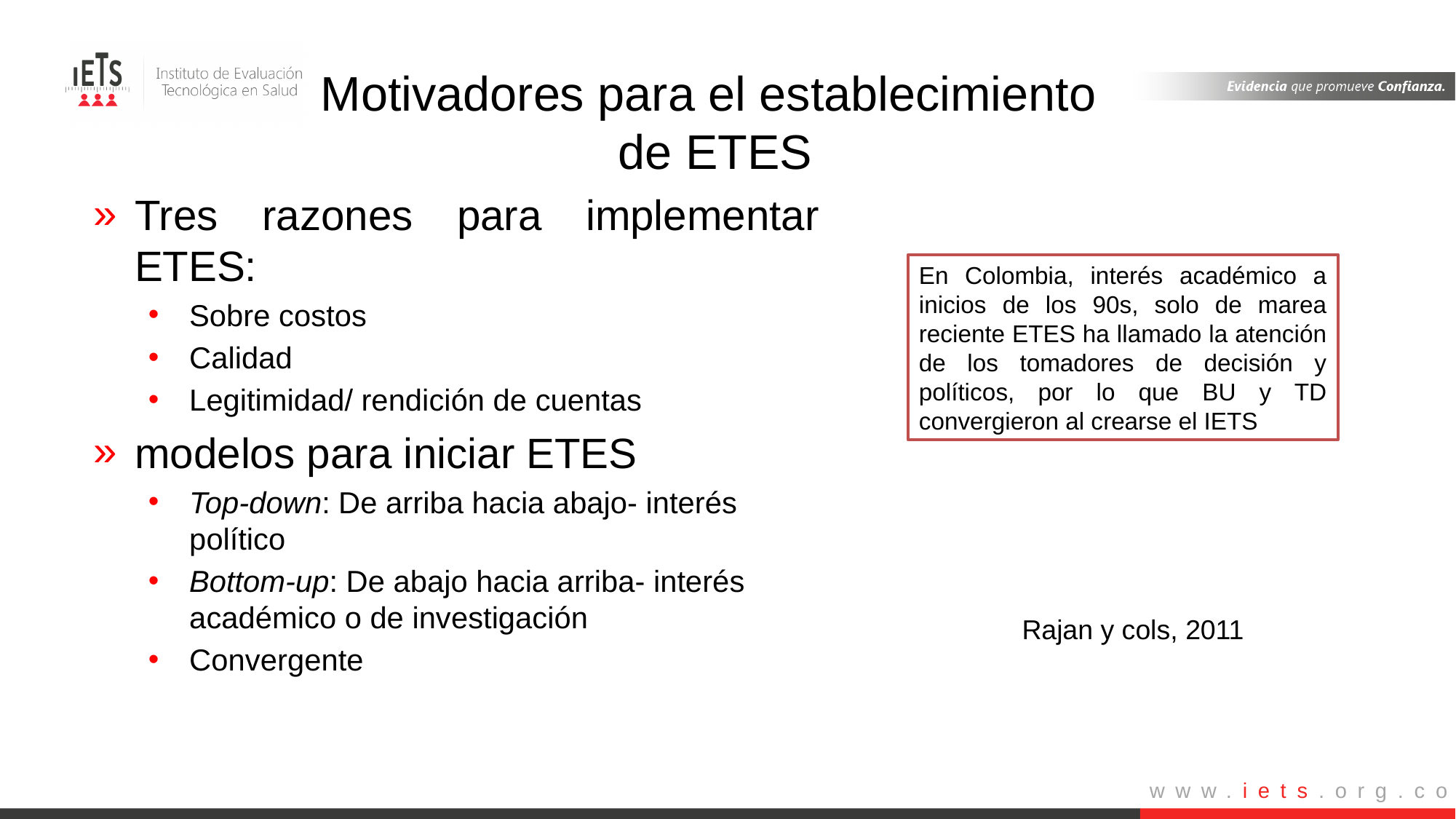

Motivadores para el establecimiento
de ETES
Tres razones para implementar ETES:
Sobre costos
Calidad
Legitimidad/ rendición de cuentas
modelos para iniciar ETES
Top-down: De arriba hacia abajo- interés político
Bottom-up: De abajo hacia arriba- interés académico o de investigación
Convergente

En Colombia, interés académico a inicios de los 90s, solo de marea reciente ETES ha llamado la atención de los tomadores de decisión y políticos, por lo que BU y TD convergieron al crearse el IETS
Rajan y cols, 2011